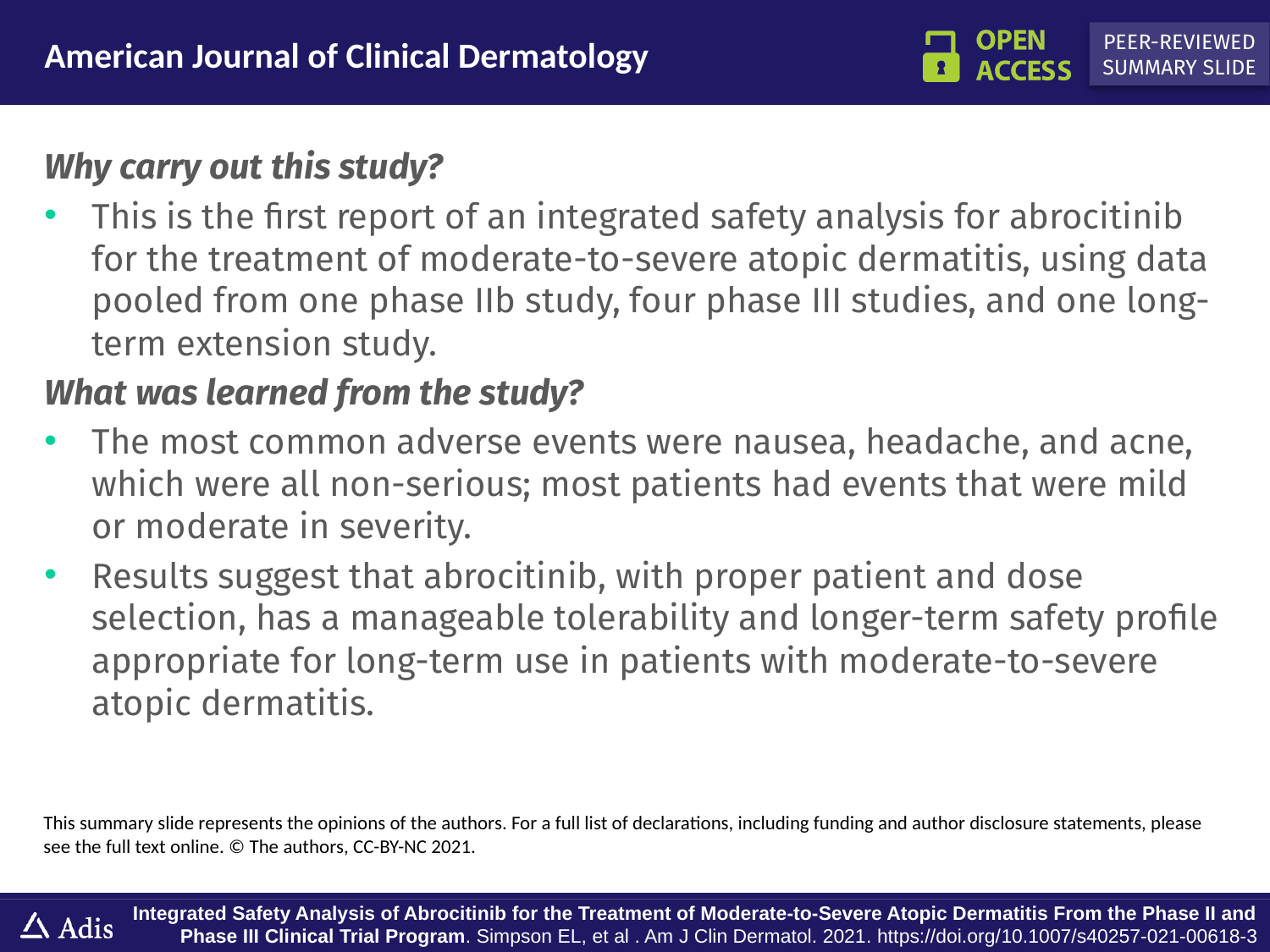

Why carry out this study?
This is the first report of an integrated safety analysis for abrocitinib for the treatment of moderate-to-severe atopic dermatitis, using data pooled from one phase IIb study, four phase III studies, and one long-term extension study.
What was learned from the study?
The most common adverse events were nausea, headache, and acne, which were all non-serious; most patients had events that were mild or moderate in severity.
Results suggest that abrocitinib, with proper patient and dose selection, has a manageable tolerability and longer-term safety profile appropriate for long-term use in patients with moderate-to-severe atopic dermatitis.
This summary slide represents the opinions of the authors. For a full list of declarations, including funding and author disclosure statements, please see the full text online. © The authors, CC-BY-NC 2021.
Integrated Safety Analysis of Abrocitinib for the Treatment of Moderate-to-Severe Atopic Dermatitis From the Phase II and Phase III Clinical Trial Program. Simpson EL, et al . Am J Clin Dermatol. 2021. https://doi.org/10.1007/s40257-021-00618-3